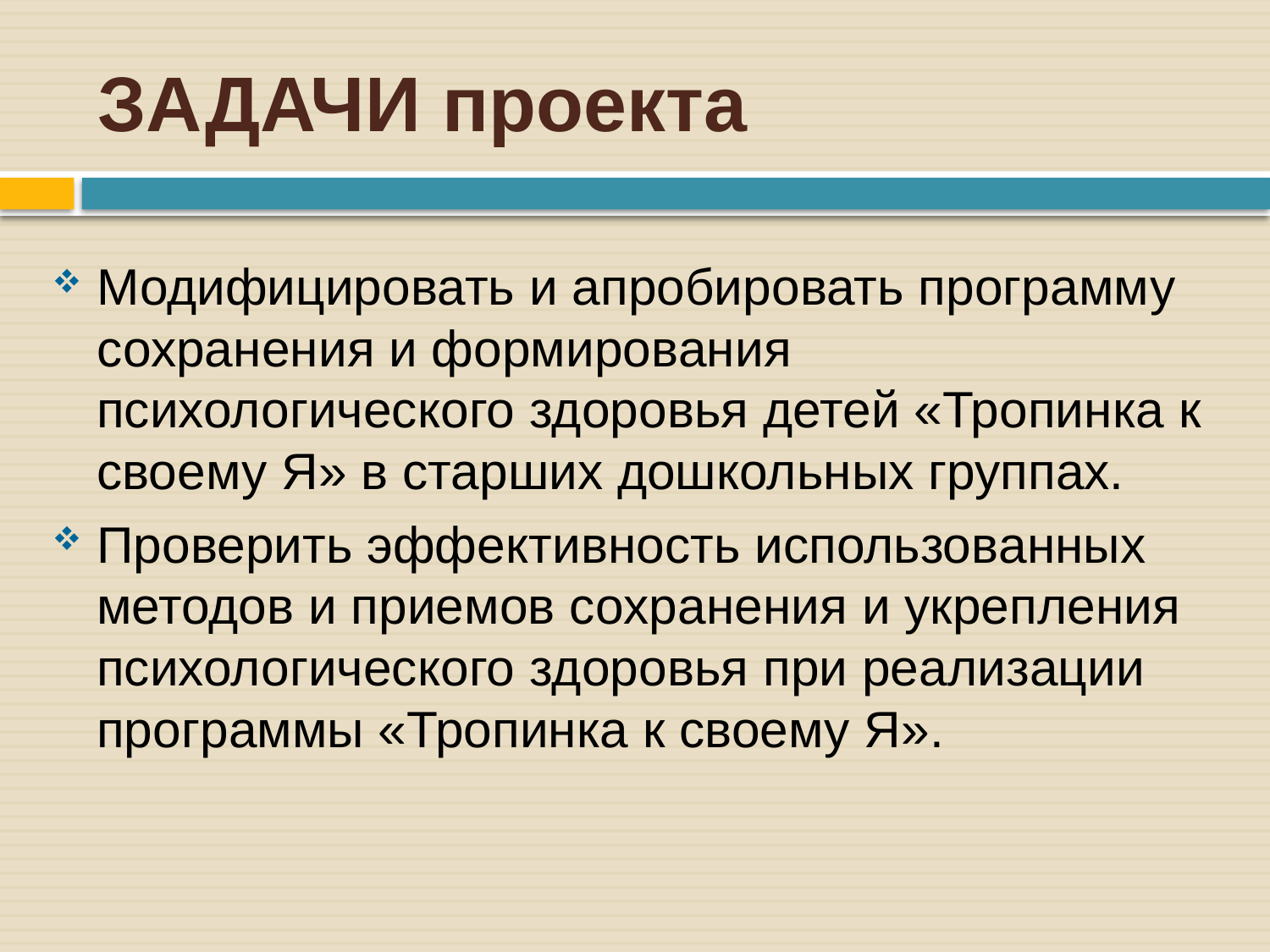

# ЗАДАЧИ проекта
Модифицировать и апробировать программу сохранения и формирования психологического здоровья детей «Тропинка к своему Я» в старших дошкольных группах.
Проверить эффективность использованных методов и приемов сохранения и укрепления психологического здоровья при реализации программы «Тропинка к своему Я».